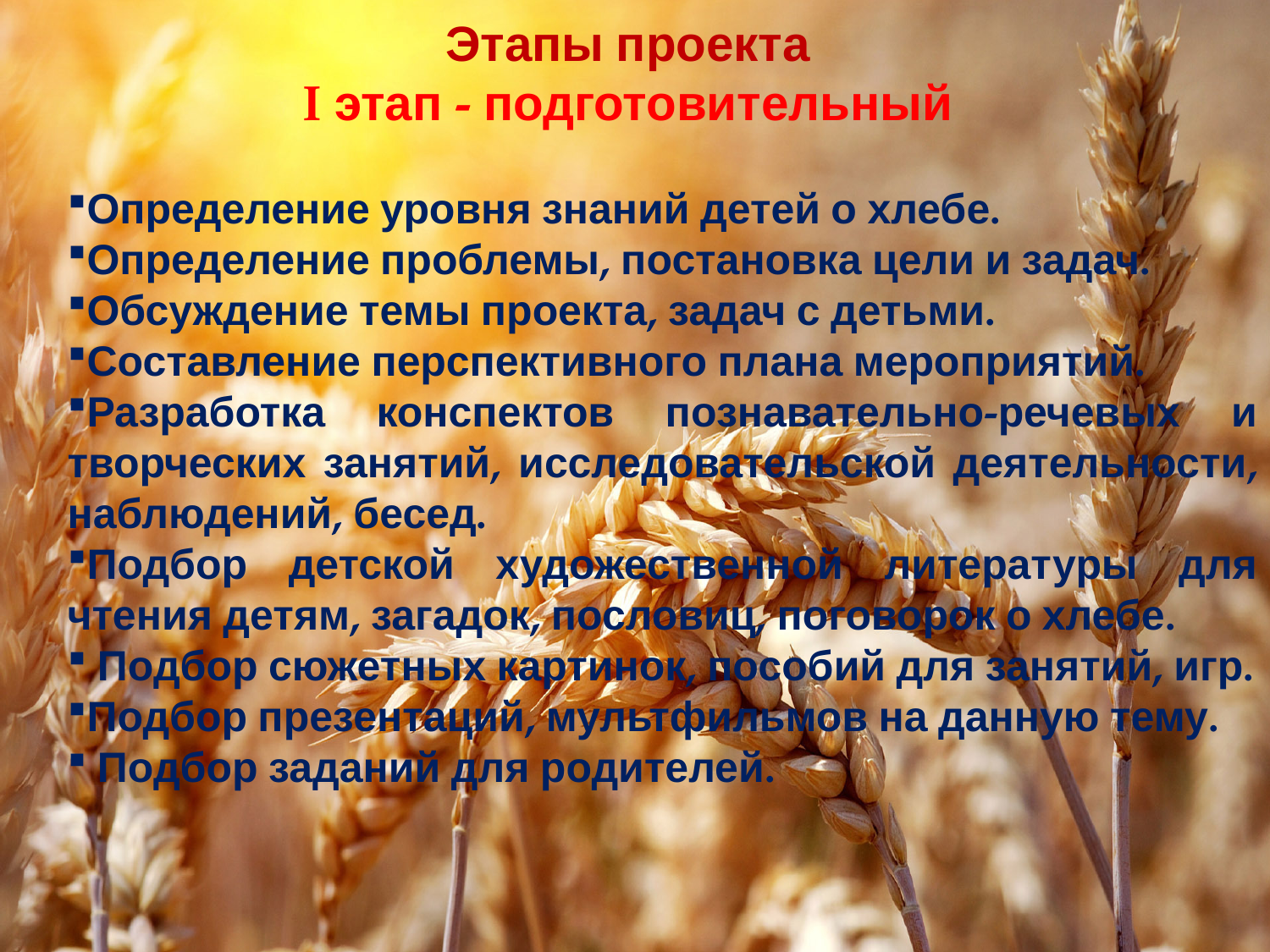

Этапы проекта
I этап - подготовительный

Определение уровня знаний детей о хлебе.
Определение проблемы, постановка цели и задач.
Обсуждение темы проекта, задач с детьми.
Составление перспективного плана мероприятий.
Разработка конспектов познавательно-речевых и творческих занятий, исследовательской деятельности, наблюдений, бесед.
Подбор детской художественной литературы для чтения детям, загадок, пословиц, поговорок о хлебе.
 Подбор сюжетных картинок, пособий для занятий, игр.
Подбор презентаций, мультфильмов на данную тему.
 Подбор заданий для родителей.